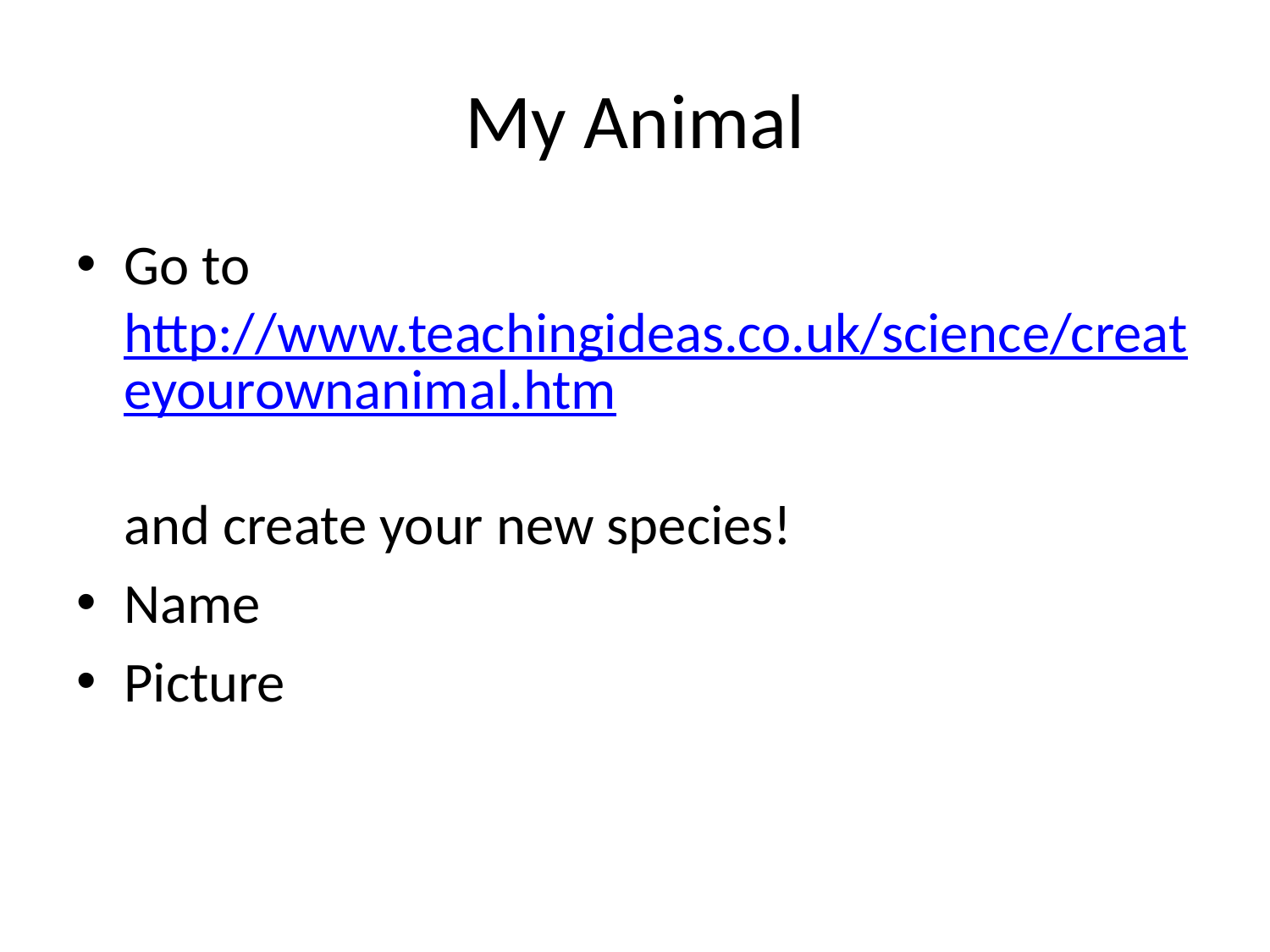

# My Animal
Go to http://www.teachingideas.co.uk/science/createyourownanimal.htm
and create your new species!
Name
Picture